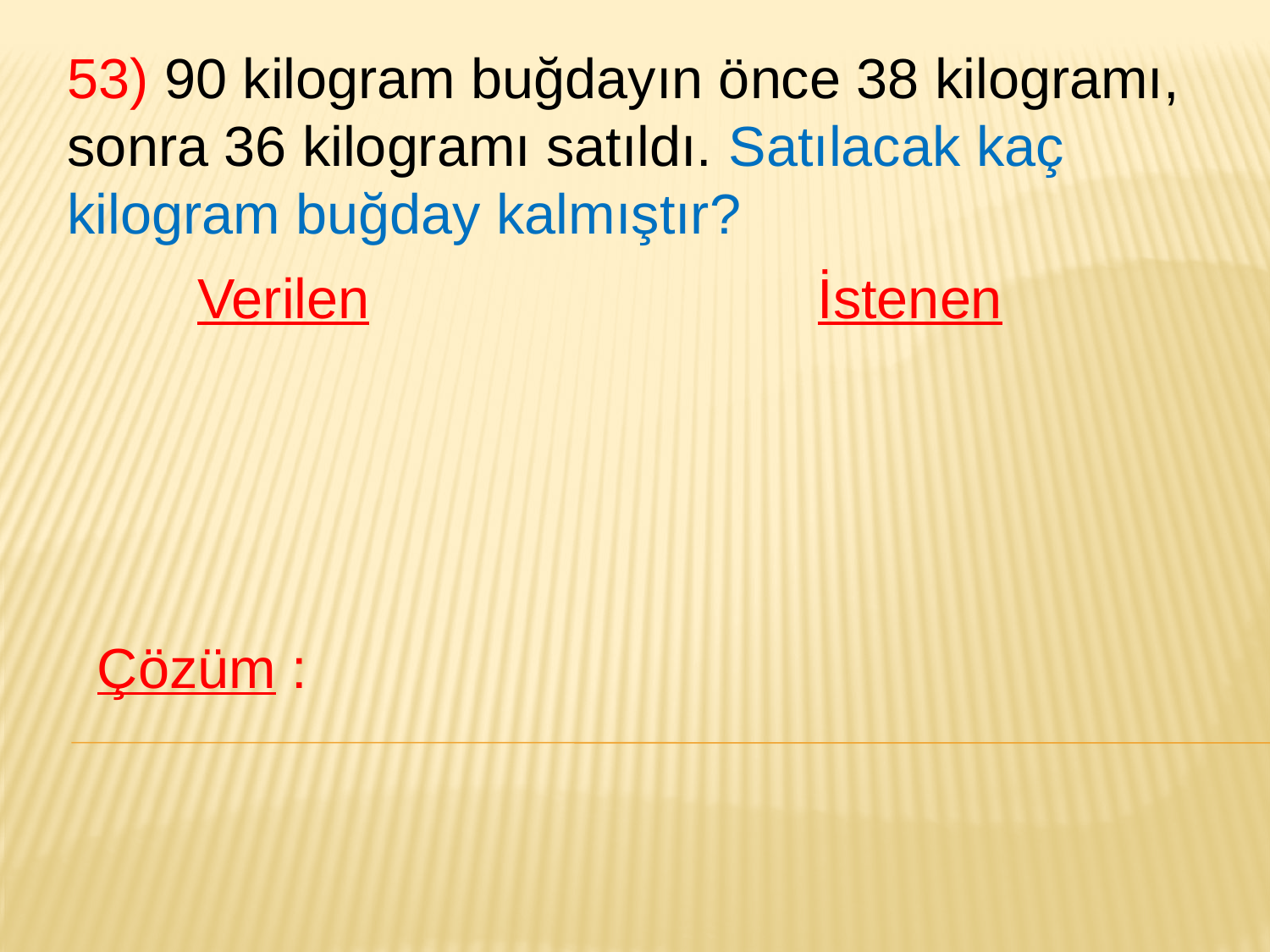

53) 90 kilogram buğdayın önce 38 kilogramı, sonra 36 kilogramı satıldı. Satılacak kaç kilogram buğday kalmıştır?

Verilen
İstenen
Çözüm :